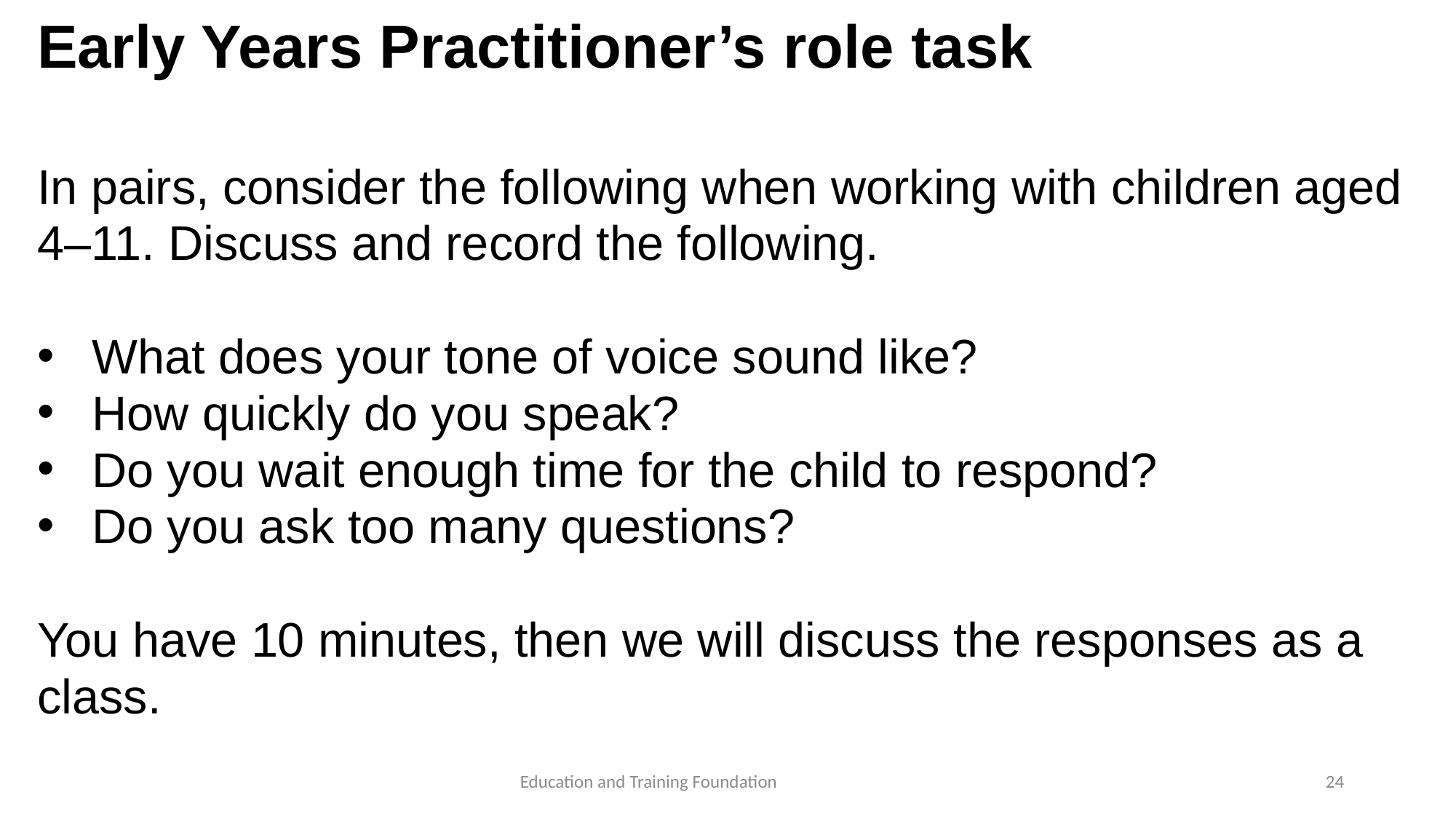

# Early Years Practitioner’s role task
In pairs, consider the following when working with children aged 4–11. Discuss and record the following.

What does your tone of voice sound like?
How quickly do you speak?
Do you wait enough time for the child to respond?
Do you ask too many questions?

You have 10 minutes, then we will discuss the responses as a class.
24
Education and Training Foundation